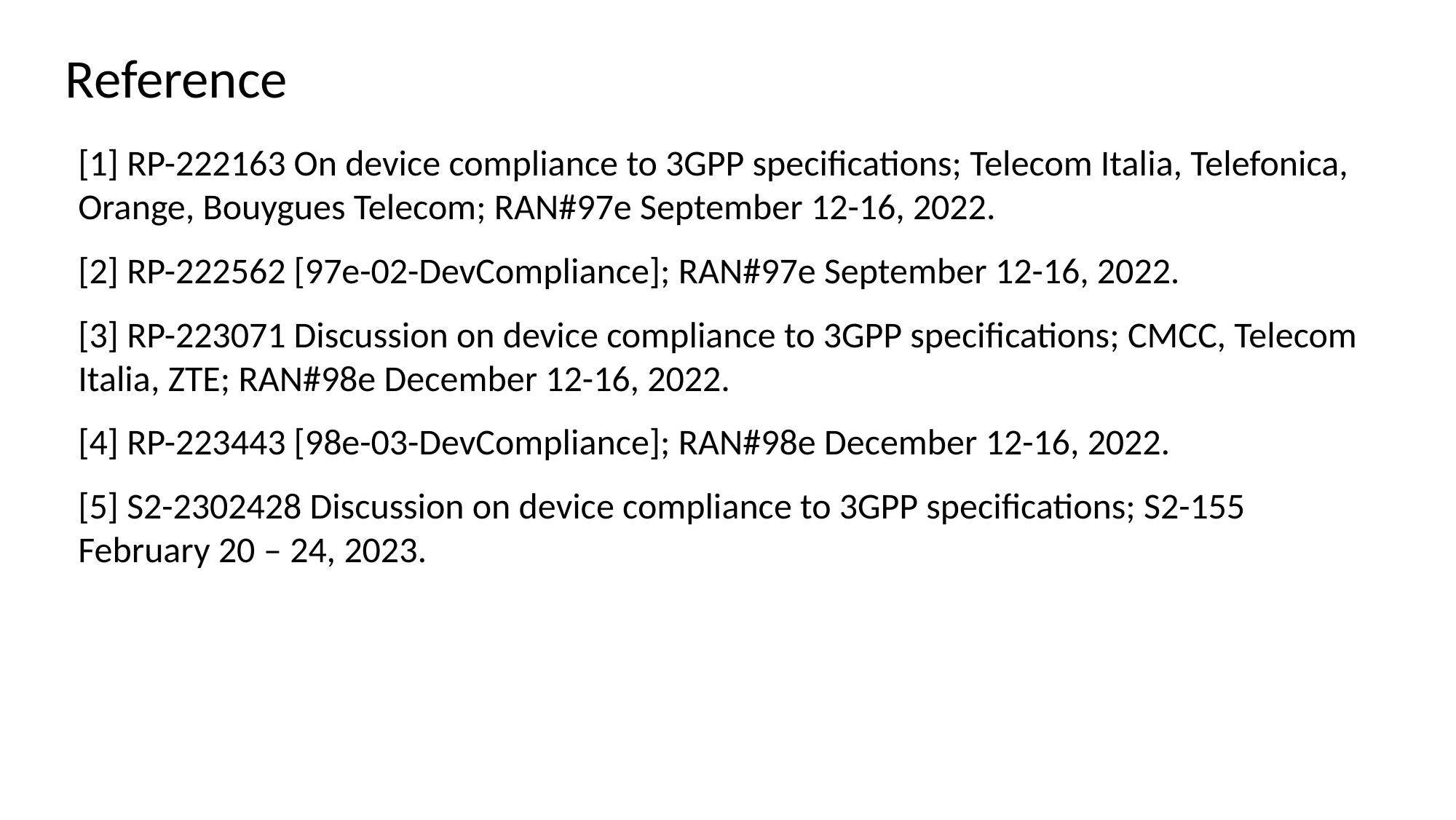

# Reference
[1] RP-222163 On device compliance to 3GPP specifications; Telecom Italia, Telefonica, Orange, Bouygues Telecom; RAN#97e September 12-16, 2022.
[2] RP-222562 [97e-02-DevCompliance]; RAN#97e September 12-16, 2022.
[3] RP-223071 Discussion on device compliance to 3GPP specifications; CMCC, Telecom Italia, ZTE; RAN#98e December 12-16, 2022.
[4] RP-223443 [98e-03-DevCompliance]; RAN#98e December 12-16, 2022.
[5] S2-2302428 Discussion on device compliance to 3GPP specifications; S2-155 February 20 – 24, 2023.